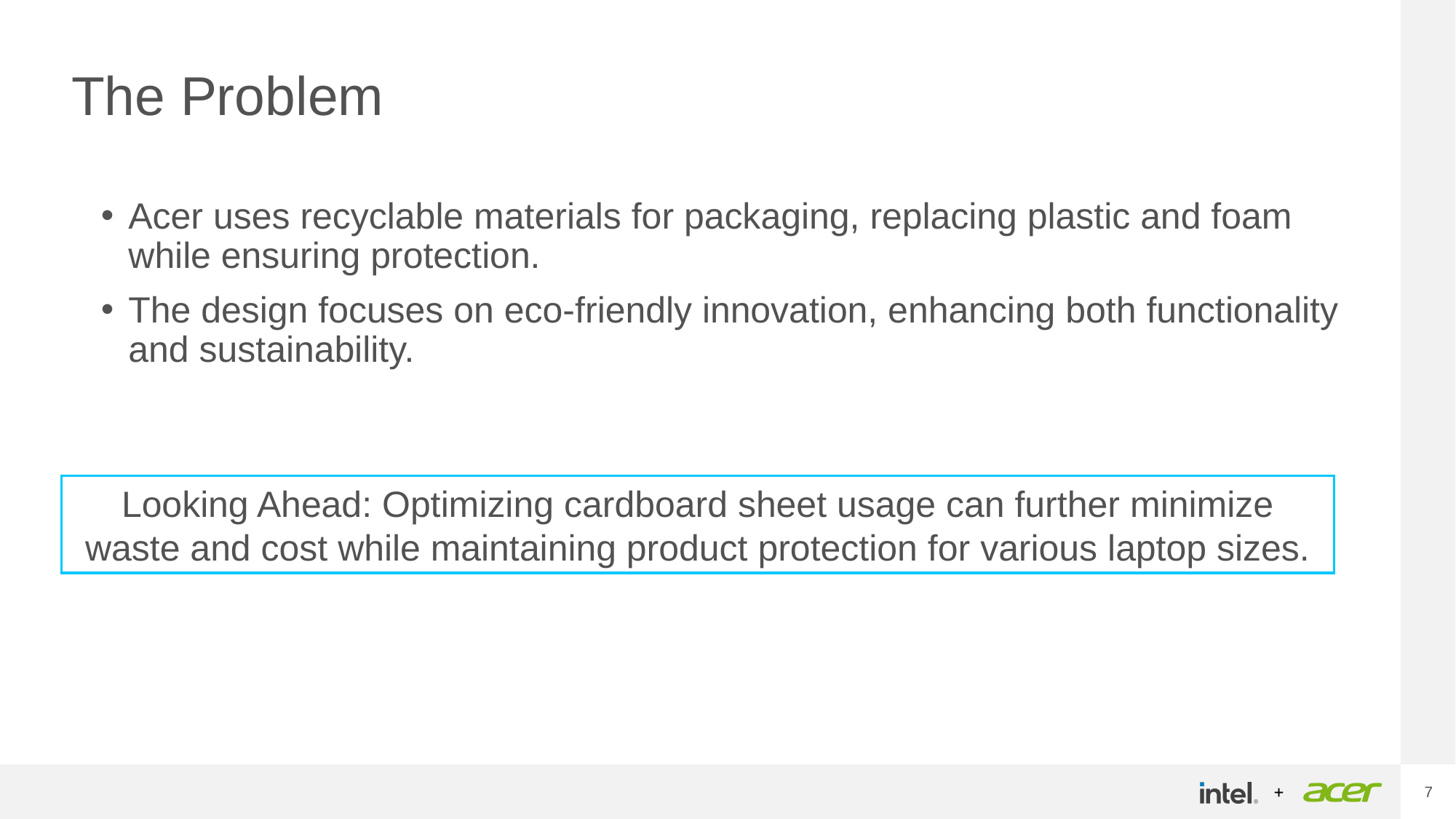

# The Problem
Acer uses recyclable materials for packaging, replacing plastic and foam while ensuring protection.
The design focuses on eco-friendly innovation, enhancing both functionality and sustainability.
Looking Ahead: Optimizing cardboard sheet usage can further minimize waste and cost while maintaining product protection for various laptop sizes.